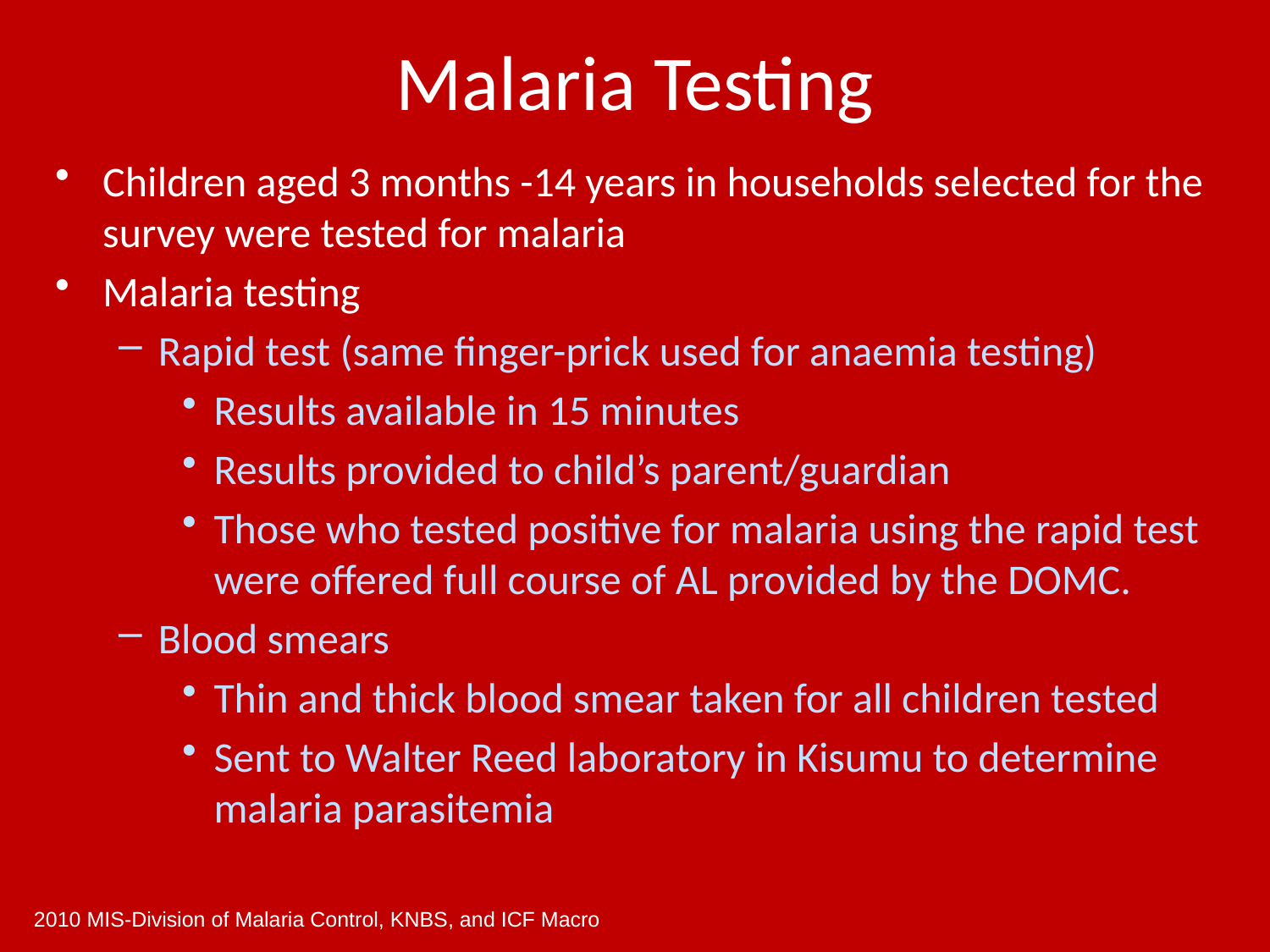

# Malaria Testing
Children aged 3 months -14 years in households selected for the survey were tested for malaria
Malaria testing
Rapid test (same finger-prick used for anaemia testing)
Results available in 15 minutes
Results provided to child’s parent/guardian
Those who tested positive for malaria using the rapid test were offered full course of AL provided by the DOMC.
Blood smears
Thin and thick blood smear taken for all children tested
Sent to Walter Reed laboratory in Kisumu to determine malaria parasitemia

2010 MIS-Division of Malaria Control, KNBS, and ICF Macro